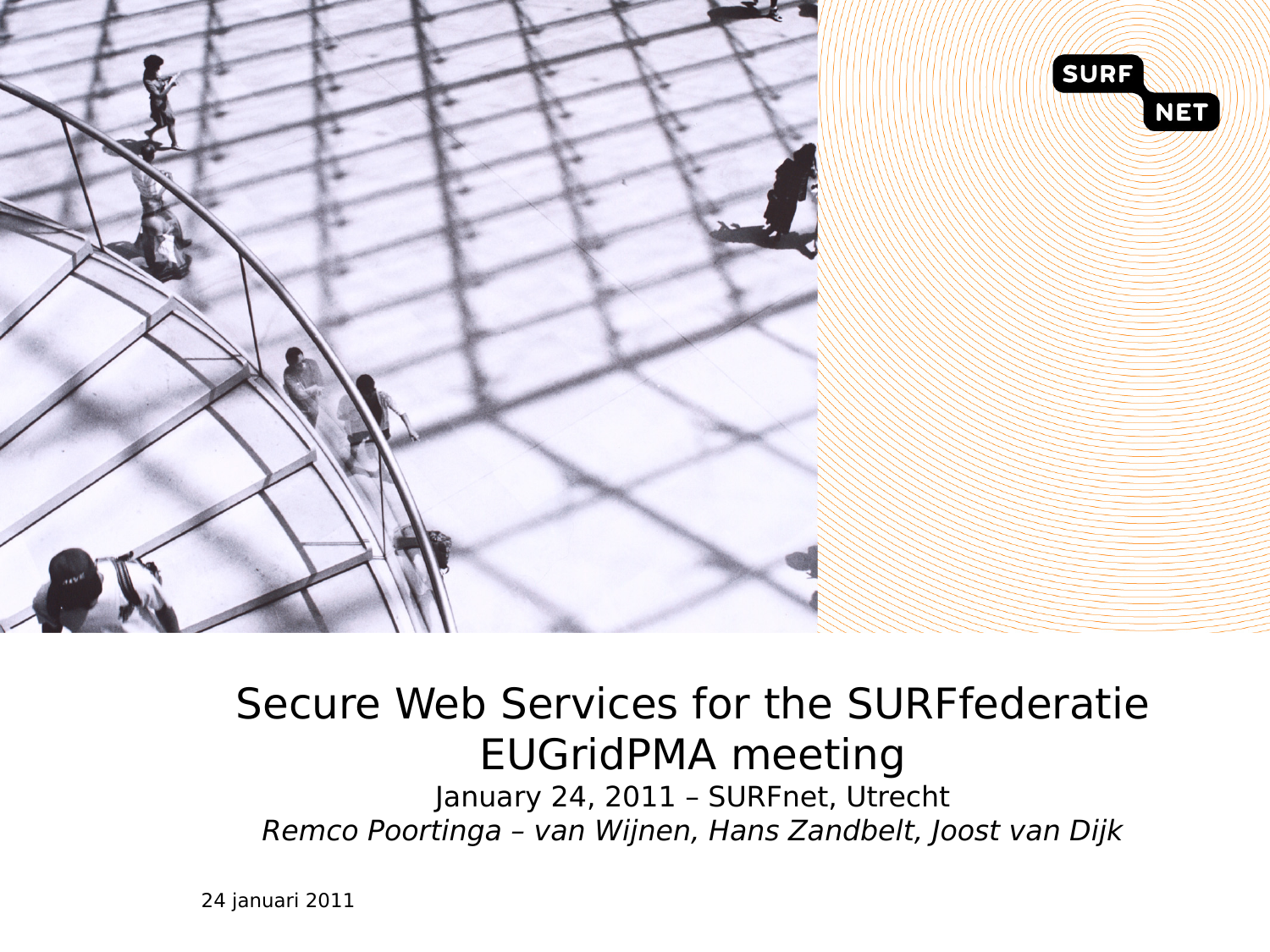

# Secure Web Services for the SURFfederatie EUGridPMA meeting January 24, 2011 – SURFnet, Utrecht Remco Poortinga – van Wijnen, Hans Zandbelt, Joost van Dijk
24 januari 2011